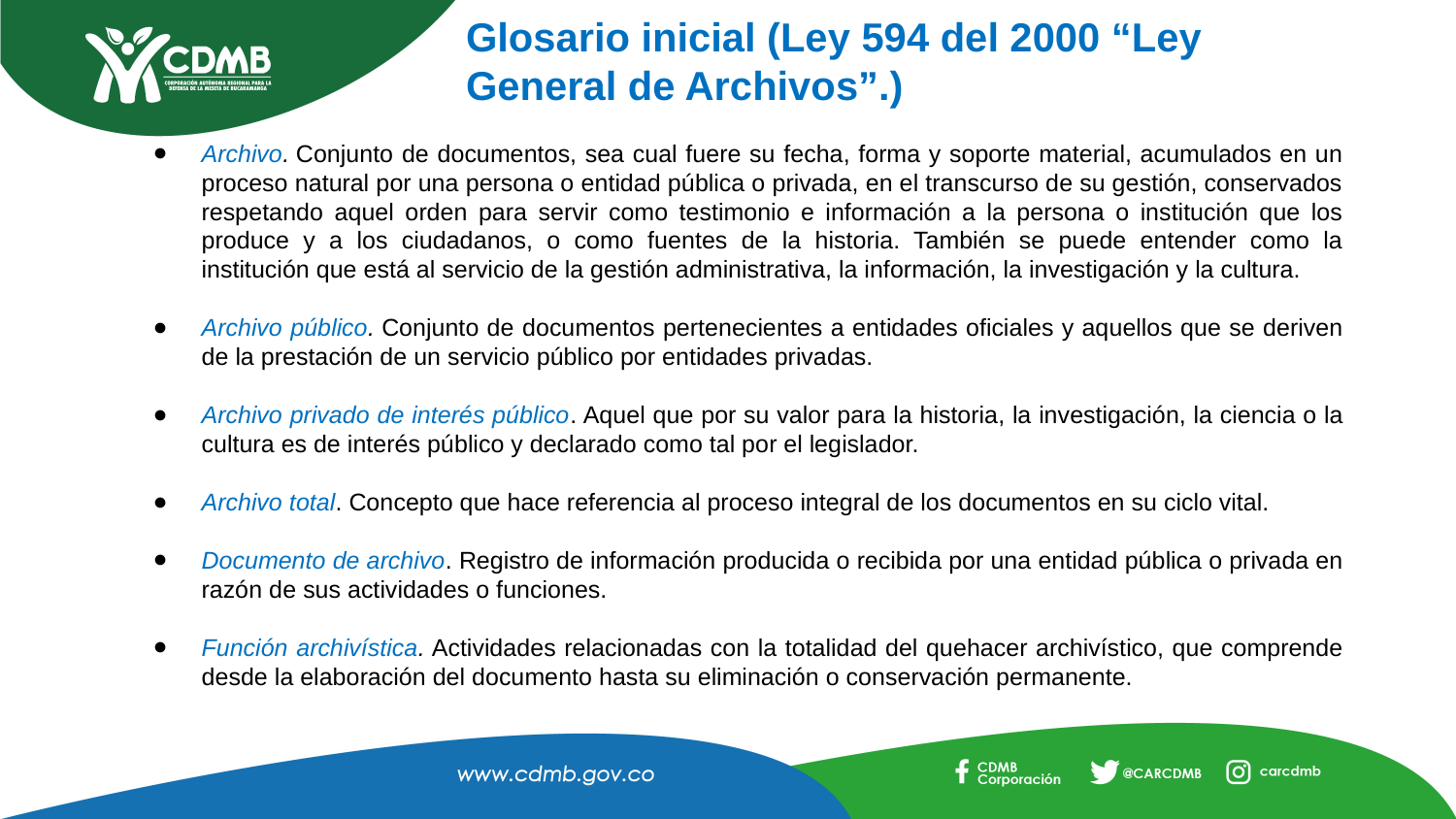

# Glosario inicial (Ley 594 del 2000 “Ley General de Archivos”.)
Archivo. Conjunto de documentos, sea cual fuere su fecha, forma y soporte material, acumulados en un proceso natural por una persona o entidad pública o privada, en el transcurso de su gestión, conservados respetando aquel orden para servir como testimonio e información a la persona o institución que los produce y a los ciudadanos, o como fuentes de la historia. También se puede entender como la institución que está al servicio de la gestión administrativa, la información, la investigación y la cultura.

Archivo público. Conjunto de documentos pertenecientes a entidades oficiales y aquellos que se deriven de la prestación de un servicio público por entidades privadas.

Archivo privado de interés público. Aquel que por su valor para la historia, la investigación, la ciencia o la cultura es de interés público y declarado como tal por el legislador.

Archivo total. Concepto que hace referencia al proceso integral de los documentos en su ciclo vital.

Documento de archivo. Registro de información producida o recibida por una entidad pública o privada en razón de sus actividades o funciones.

Función archivística. Actividades relacionadas con la totalidad del quehacer archivístico, que comprende desde la elaboración del documento hasta su eliminación o conservación permanente.